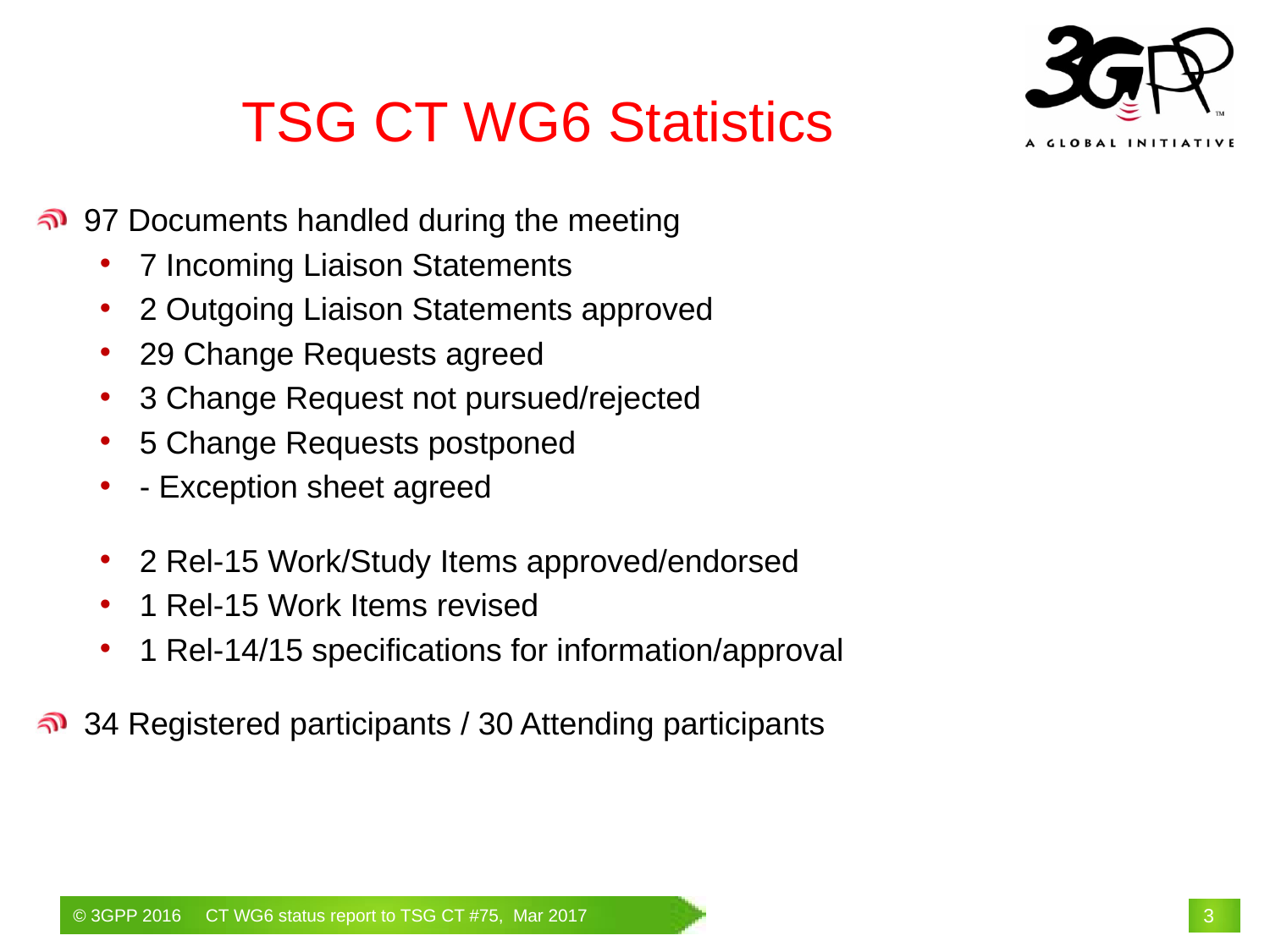

TSG CT WG6 Statistics
97 Documents handled during the meeting
7 Incoming Liaison Statements
2 Outgoing Liaison Statements approved
29 Change Requests agreed
3 Change Request not pursued/rejected
5 Change Requests postponed
- Exception sheet agreed

2 Rel-15 Work/Study Items approved/endorsed
1 Rel-15 Work Items revised
1 Rel-14/15 specifications for information/approval

34 Registered participants / 30 Attending participants